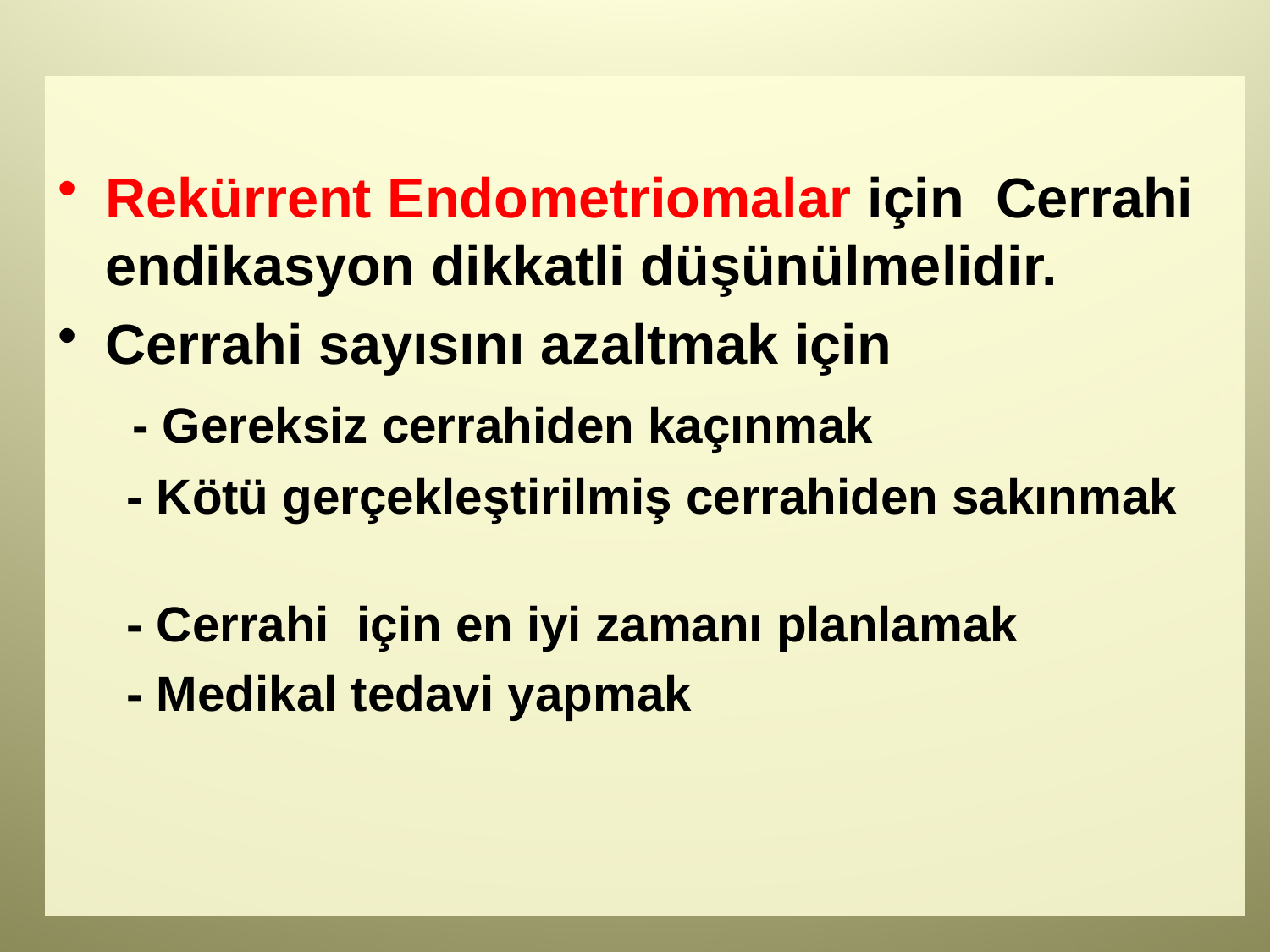

#

Rekürrent Endometriomalar için  Cerrahi endikasyon dikkatli düşünülmelidir.
Cerrahi sayısını azaltmak için
     - Gereksiz cerrahiden kaçınmak
     - Kötü gerçekleştirilmiş cerrahiden sakınmak
     - Cerrahi  için en iyi zamanı planlamak
     - Medikal tedavi yapmak